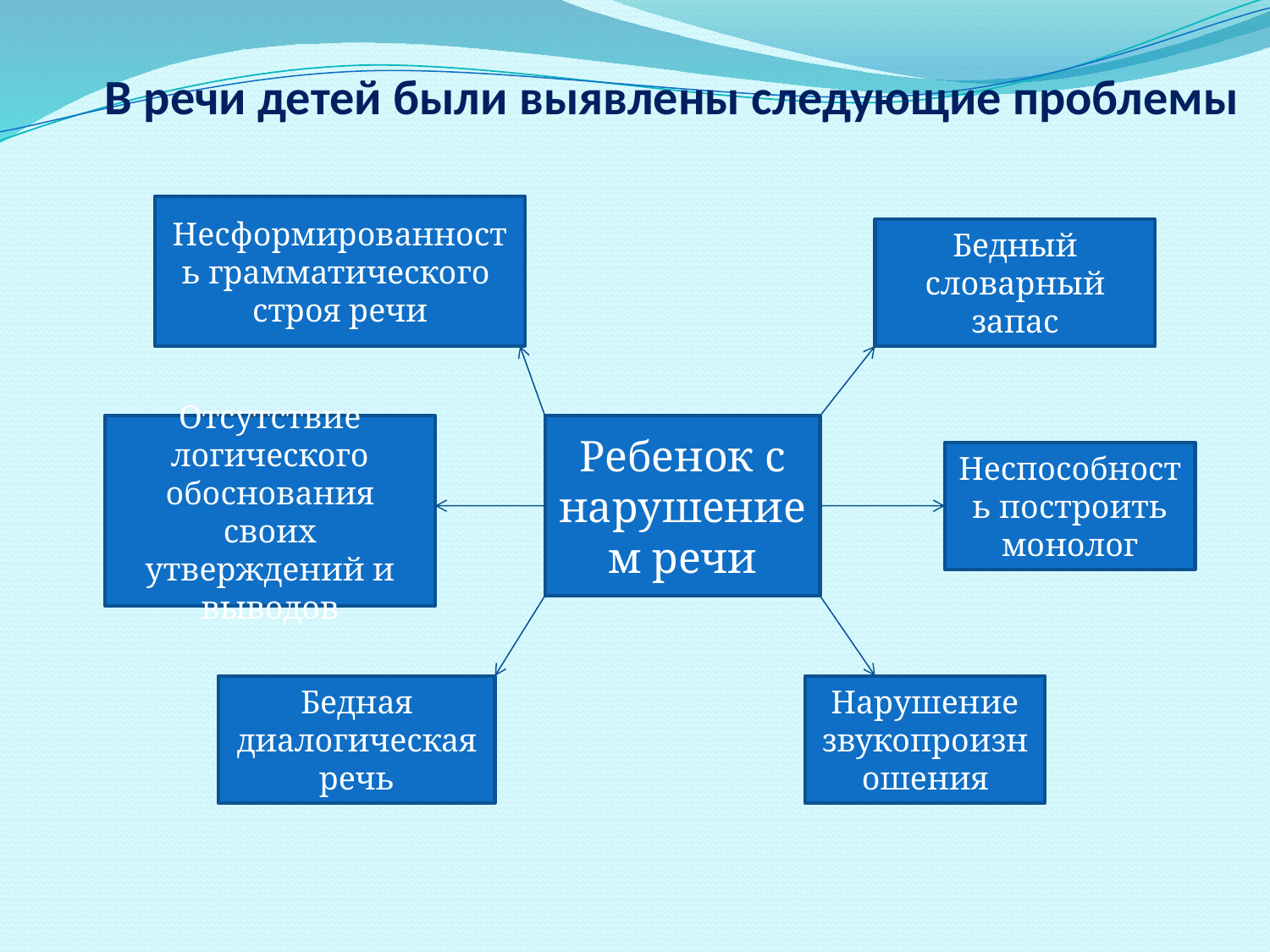

# В речи детей были выявлены следующие проблемы
Несформированность грамматического
строя речи
Бедный словарный запас
Отсутствие логического обоснования своих утверждений и выводов
Ребенок с нарушением речи
Неспособность построить монолог
Нарушение звукопроизношения
Бедная диалогическая речь